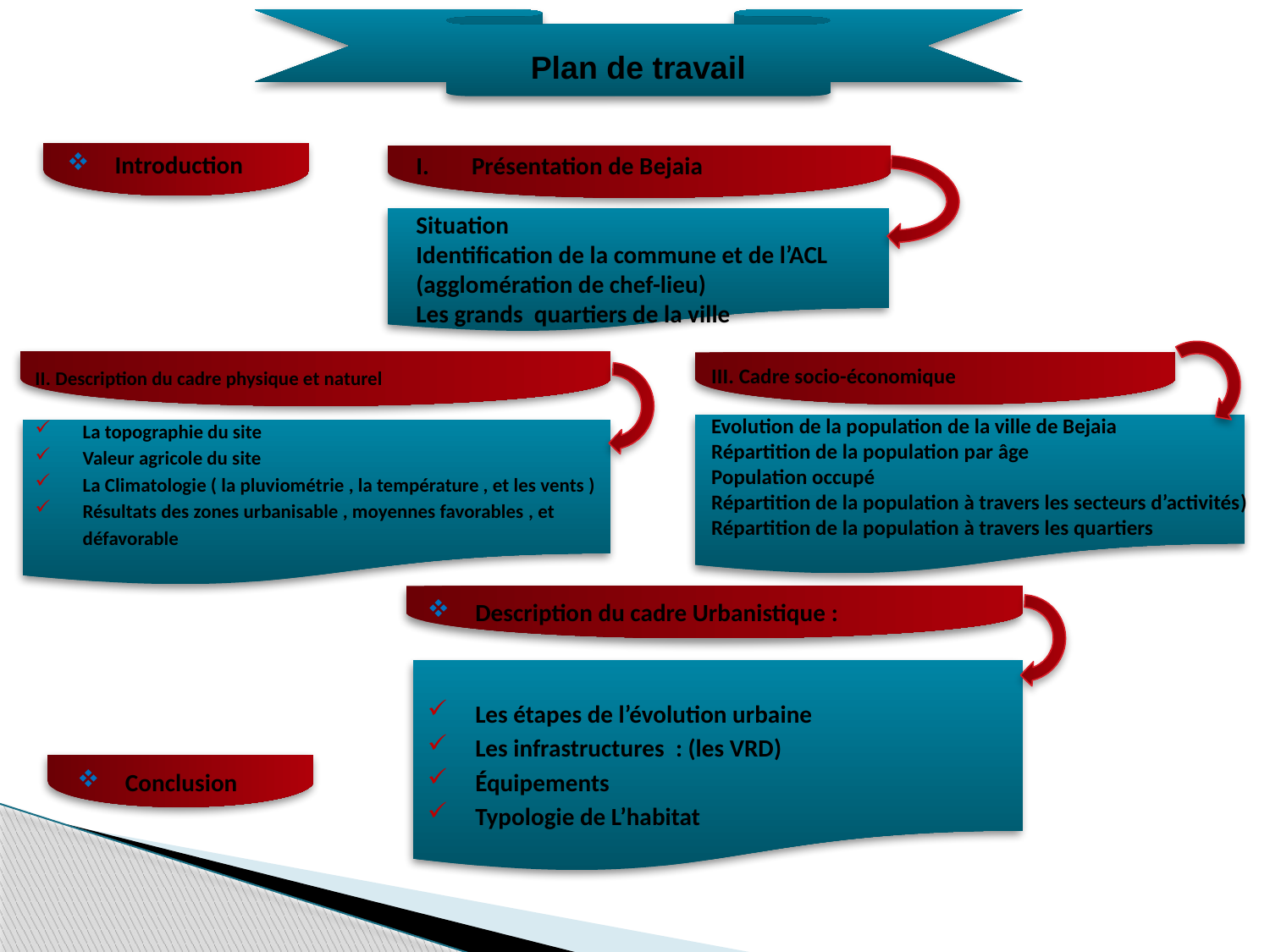

Plan de travail

Introduction
Présentation de Bejaia

Situation
Identification de la commune et de l’ACL (agglomération de chef-lieu)
Les grands  quartiers de la ville

II. Description du cadre physique et naturel

La topographie du site
Valeur agricole du site
La Climatologie ( la pluviométrie , la température , et les vents )
Résultats des zones urbanisable , moyennes favorables , et défavorable
III. Cadre socio-économique

Evolution de la population de la ville de Bejaia
Répartition de la population par âge
Population occupé
Répartition de la population à travers les secteurs d’activités)
Répartition de la population à travers les quartiers

Description du cadre Urbanistique :

Les étapes de l’évolution urbaine
Les infrastructures  : (les VRD)
Équipements
Typologie de L’habitat

Conclusion